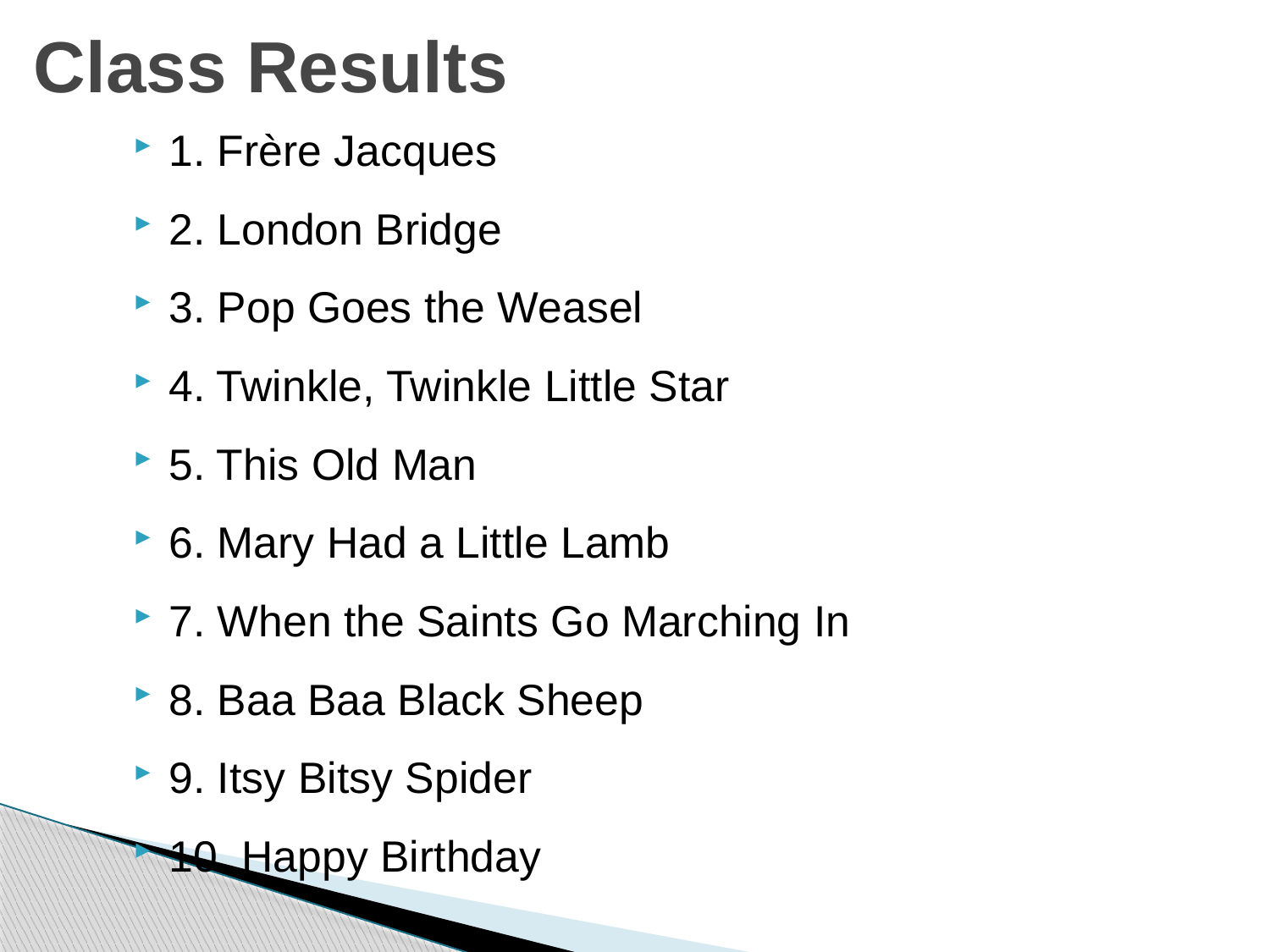

# Class Results
1. Frère Jacques
2. London Bridge
3. Pop Goes the Weasel
4. Twinkle, Twinkle Little Star
5. This Old Man
6. Mary Had a Little Lamb
7. When the Saints Go Marching In
8. Baa Baa Black Sheep
9. Itsy Bitsy Spider
10. Happy Birthday